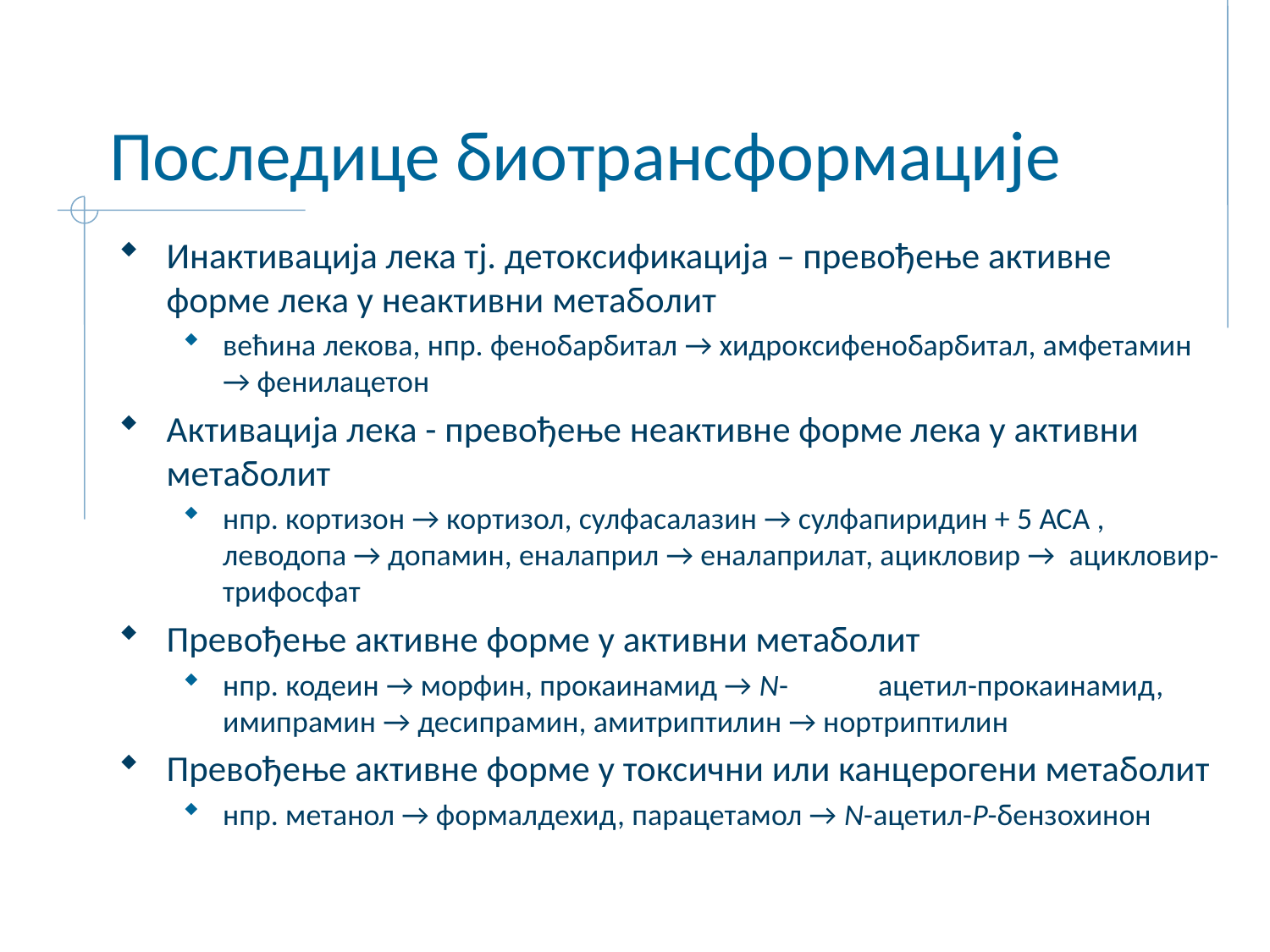

# Последице биотрансформације
Инактивација лека тј. детоксификација – превођење активне форме лека у неактивни метаболит
већина лекова, нпр. фенобарбитал → хидроксифенобарбитал, амфетамин → фенилацетон
Активација лека - превођење неактивне форме лека у активни метаболит
нпр. кортизон → кортизол, сулфасалазин → сулфапиридин + 5 АСА , леводопа → допамин, еналаприл → еналаприлат, ацикловир →  ацикловир-трифосфат
Превођење активне форме у активни метаболит
нпр. кодеин → морфин, прокаинамид → N-	ацетил-прокаинамид, имипрамин → десипрамин, амитриптилин → нортриптилин
Превођење активне форме у токсични или канцерогени метаболит
нпр. метанол → формалдехид, парацетамол → N-ацетил-Р-бензохинон